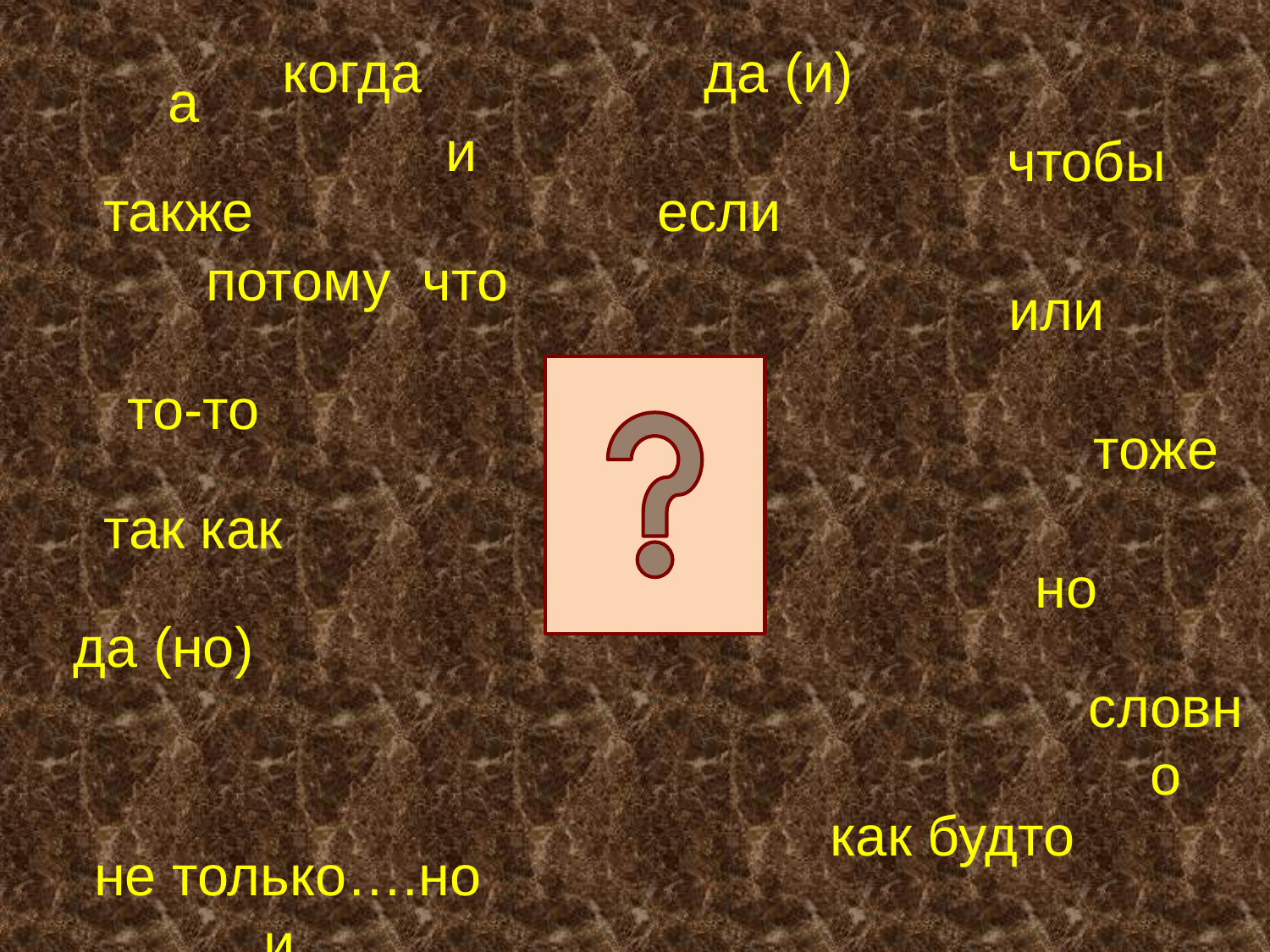

когда
да (и)
а
и
чтобы
также
если
потому  что
или

то-то
тоже
так как
но
да (но)
словно
как будто
не только….но и